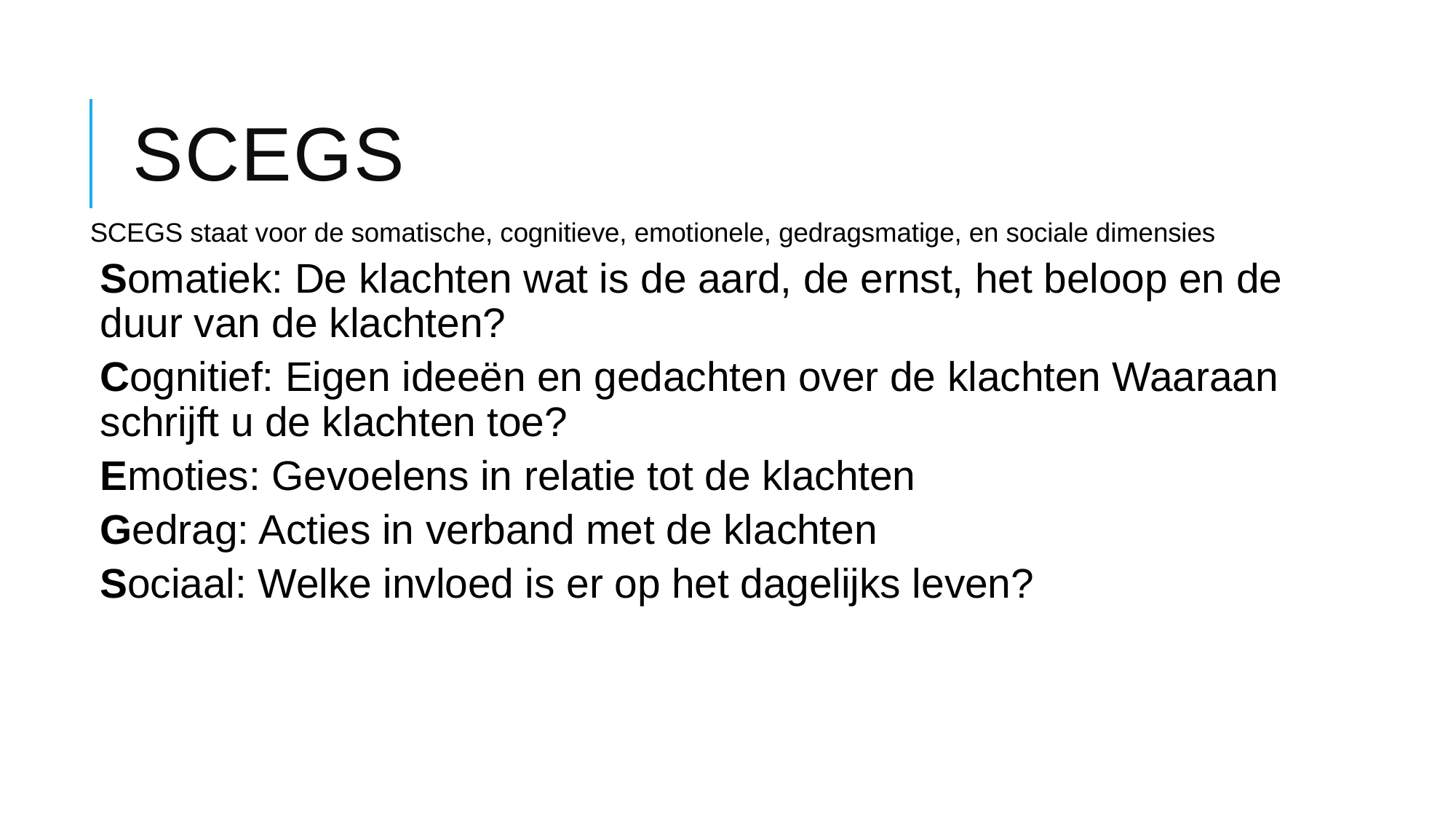

# SCEGS
SCEGS staat voor de somatische, cognitieve, emotionele, gedragsmatige, en sociale dimensies
Somatiek: De klachten wat is de aard, de ernst, het beloop en de duur van de klachten?
Cognitief: Eigen ideeën en gedachten over de klachten Waaraan schrijft u de klachten toe?
Emoties: Gevoelens in relatie tot de klachten
Gedrag: Acties in verband met de klachten
Sociaal: Welke invloed is er op het dagelijks leven?